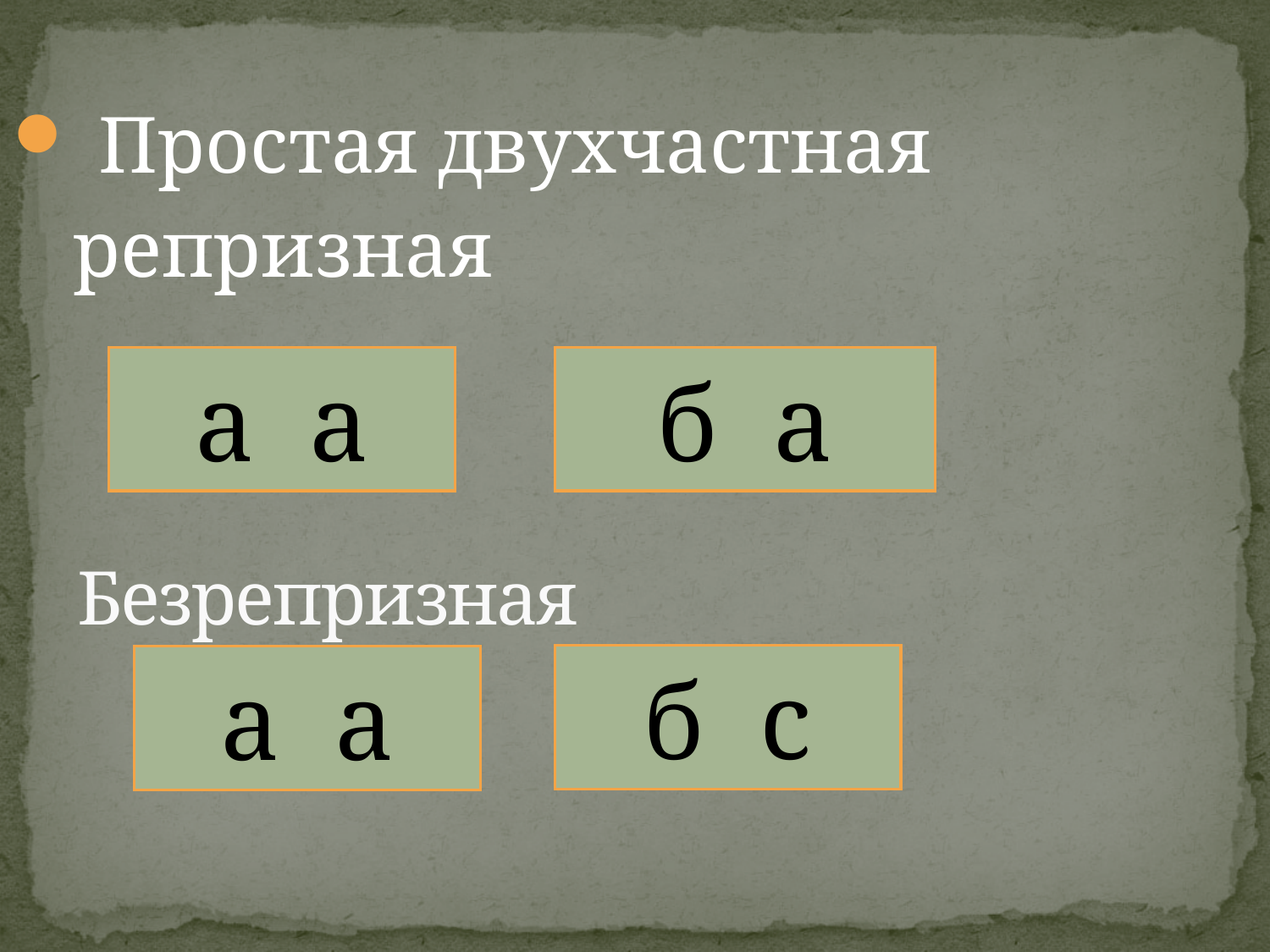

Простая двухчастная
   репризная

a  а
б  a
# Безрепризная
б  с
a  а